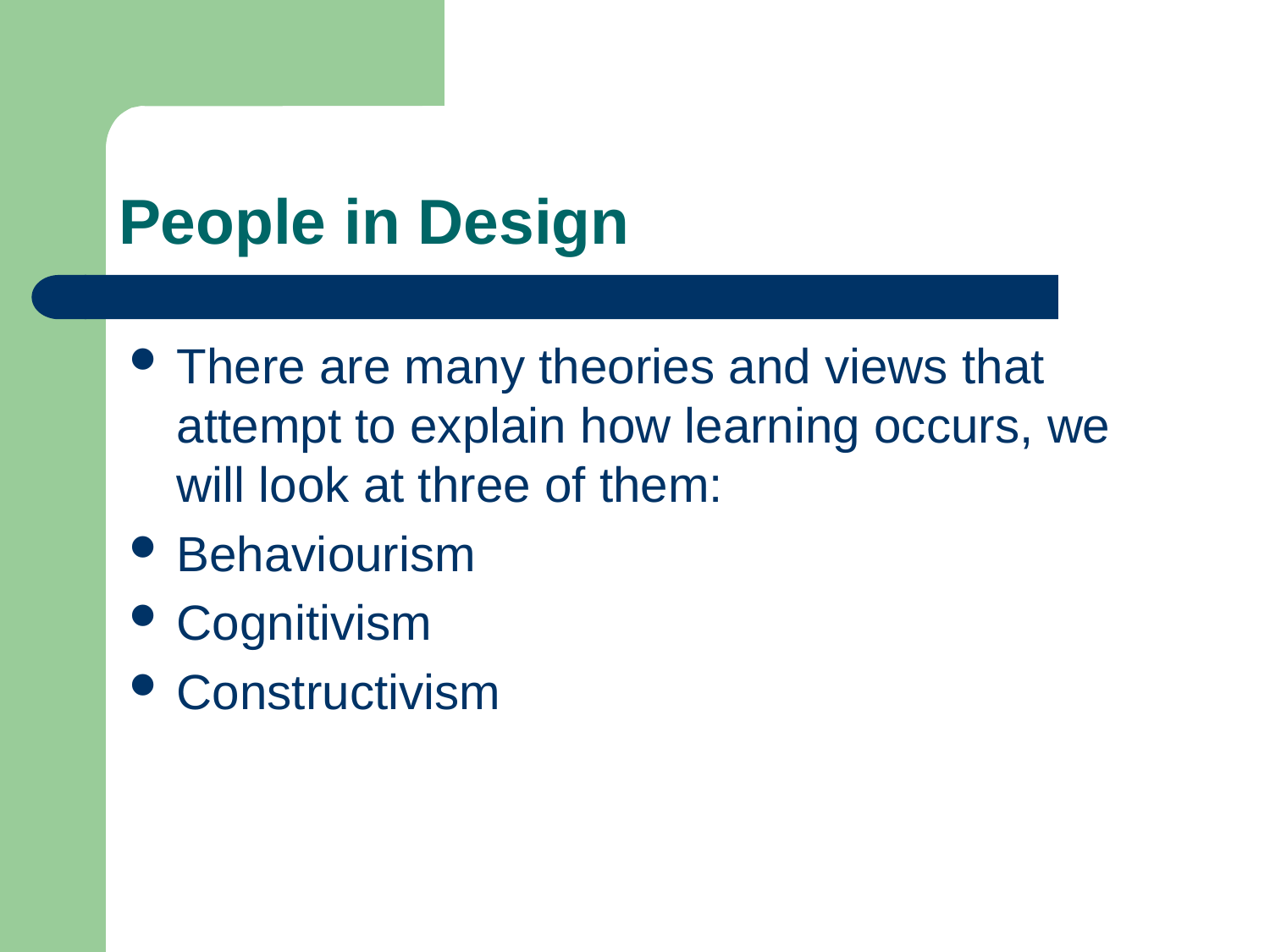

# People in Design
There are many theories and views that attempt to explain how learning occurs, we will look at three of them:
Behaviourism
Cognitivism
Constructivism